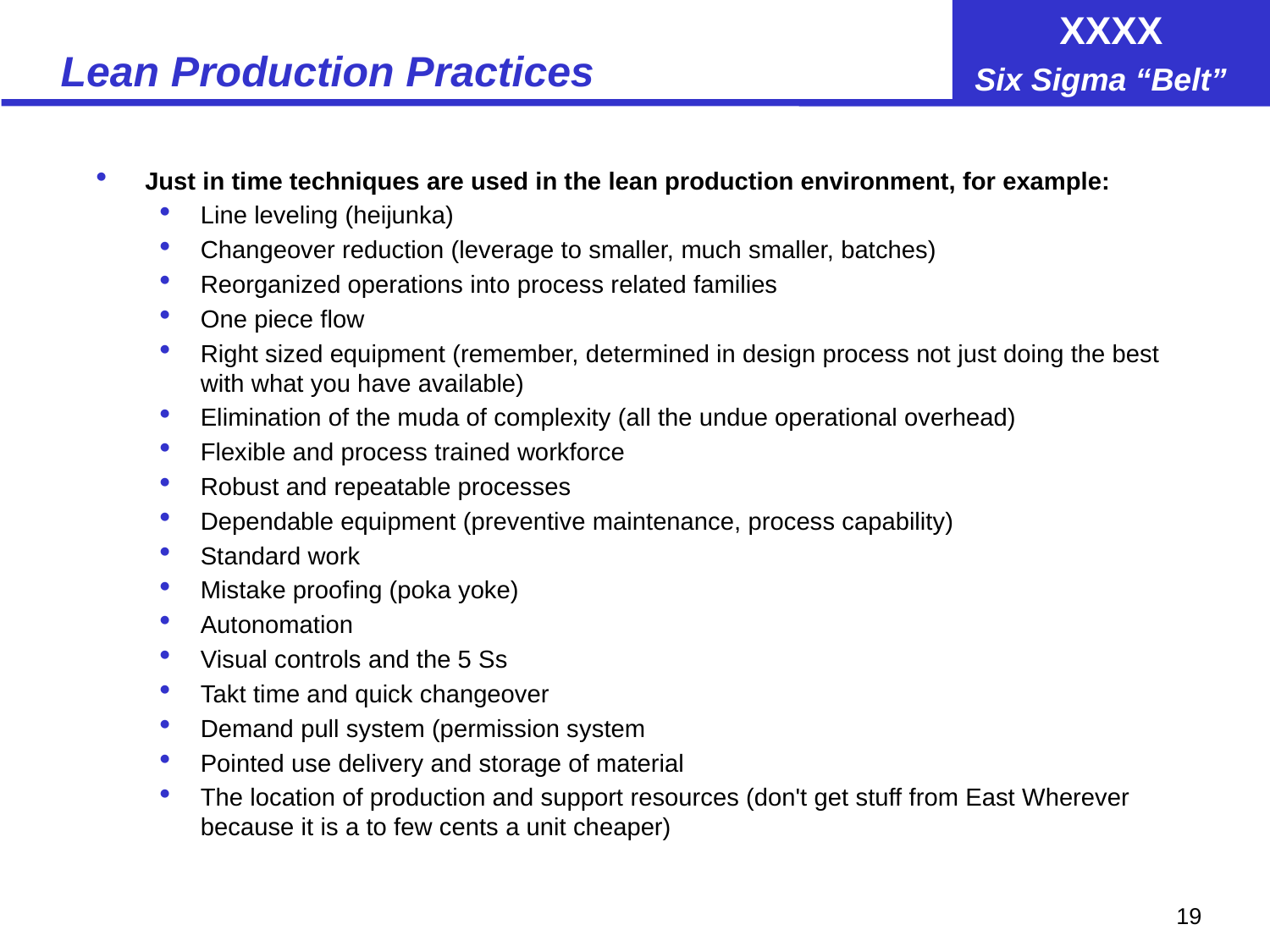

# Lean Production Practices
Just in time techniques are used in the lean production environment, for example:
Line leveling (heijunka)
Changeover reduction (leverage to smaller, much smaller, batches)
Reorganized operations into process related families
One piece flow
Right sized equipment (remember, determined in design process not just doing the best with what you have available)
Elimination of the muda of complexity (all the undue operational overhead)
Flexible and process trained workforce
Robust and repeatable processes
Dependable equipment (preventive maintenance, process capability)
Standard work
Mistake proofing (poka yoke)
Autonomation
Visual controls and the 5 Ss
Takt time and quick changeover
Demand pull system (permission system
Pointed use delivery and storage of material
The location of production and support resources (don't get stuff from East Wherever because it is a to few cents a unit cheaper)